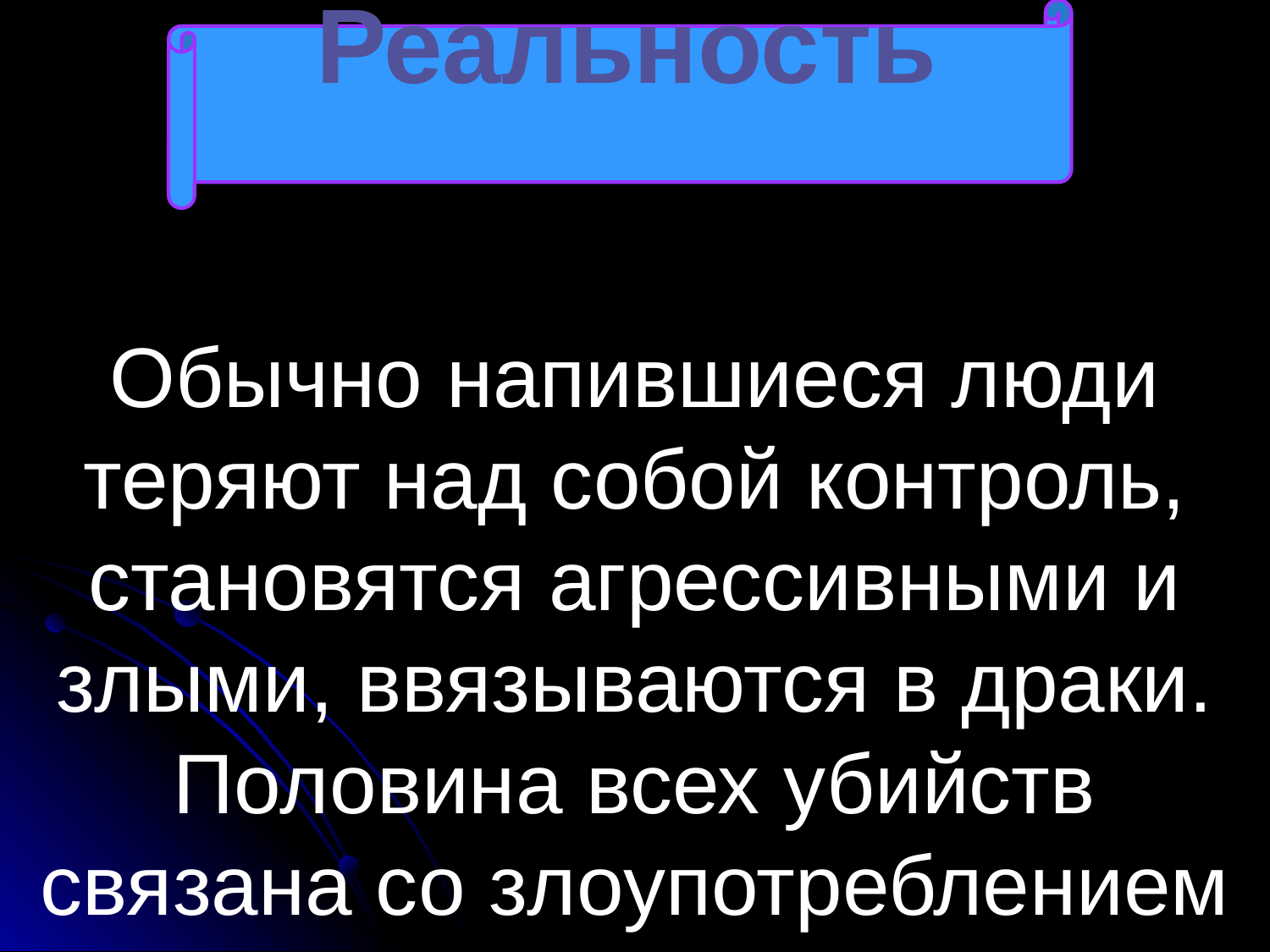

Реальность

Обычно напившиеся люди теряют над собой контроль, становятся агрессивными и злыми, ввязываются в драки. Половина всех убийств связана со злоупотреблением алкоголем